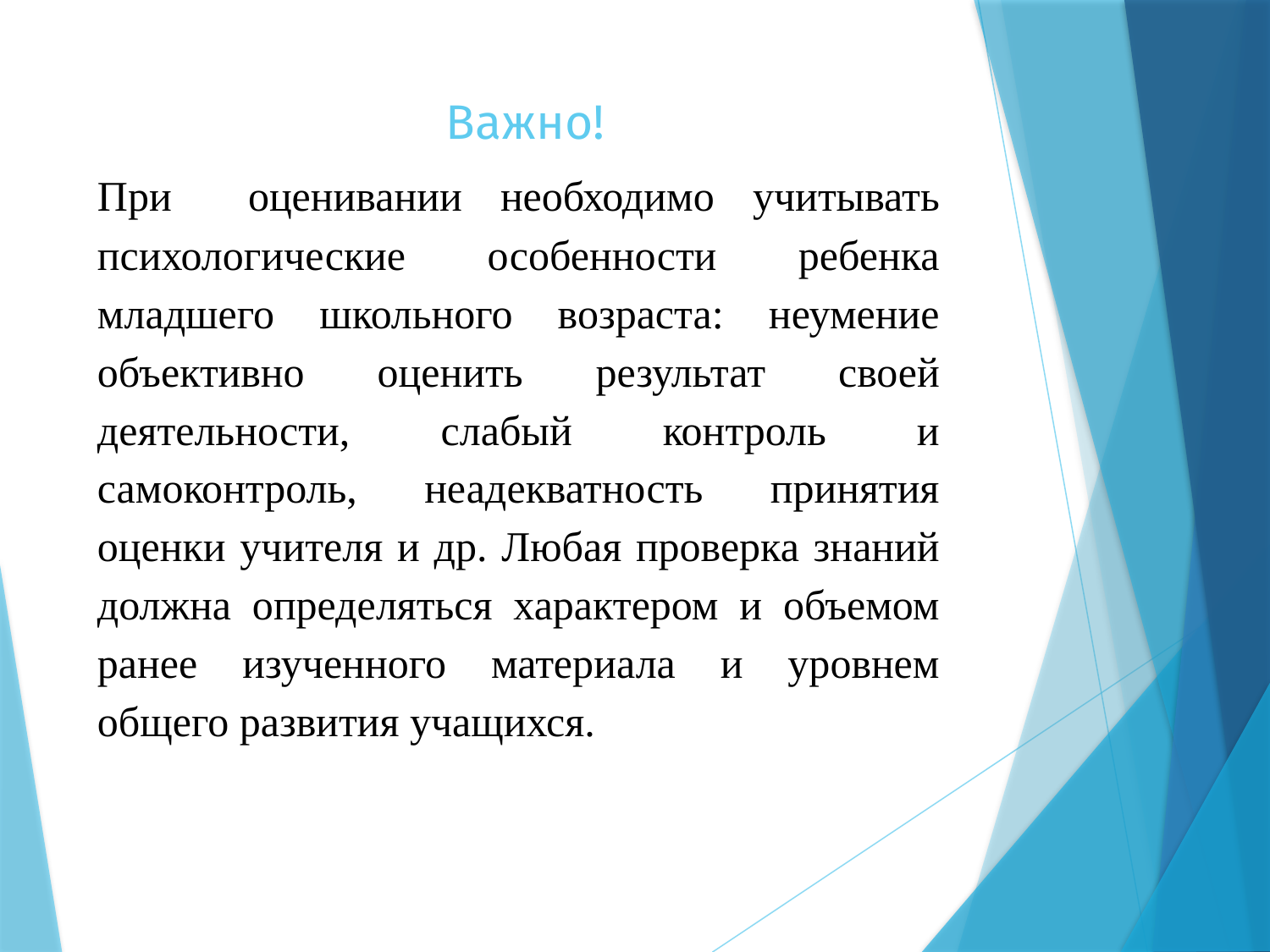

# Важно!
При  оценивании необходимо учитывать психологические особенности ребенка младшего школьного возраста: неумение объективно оценить результат своей деятельности, слабый контроль и самоконтроль, неадекватность принятия оценки учителя и др. Любая проверка знаний должна определяться характером и объемом ранее изученного материала и уровнем общего развития учащихся.